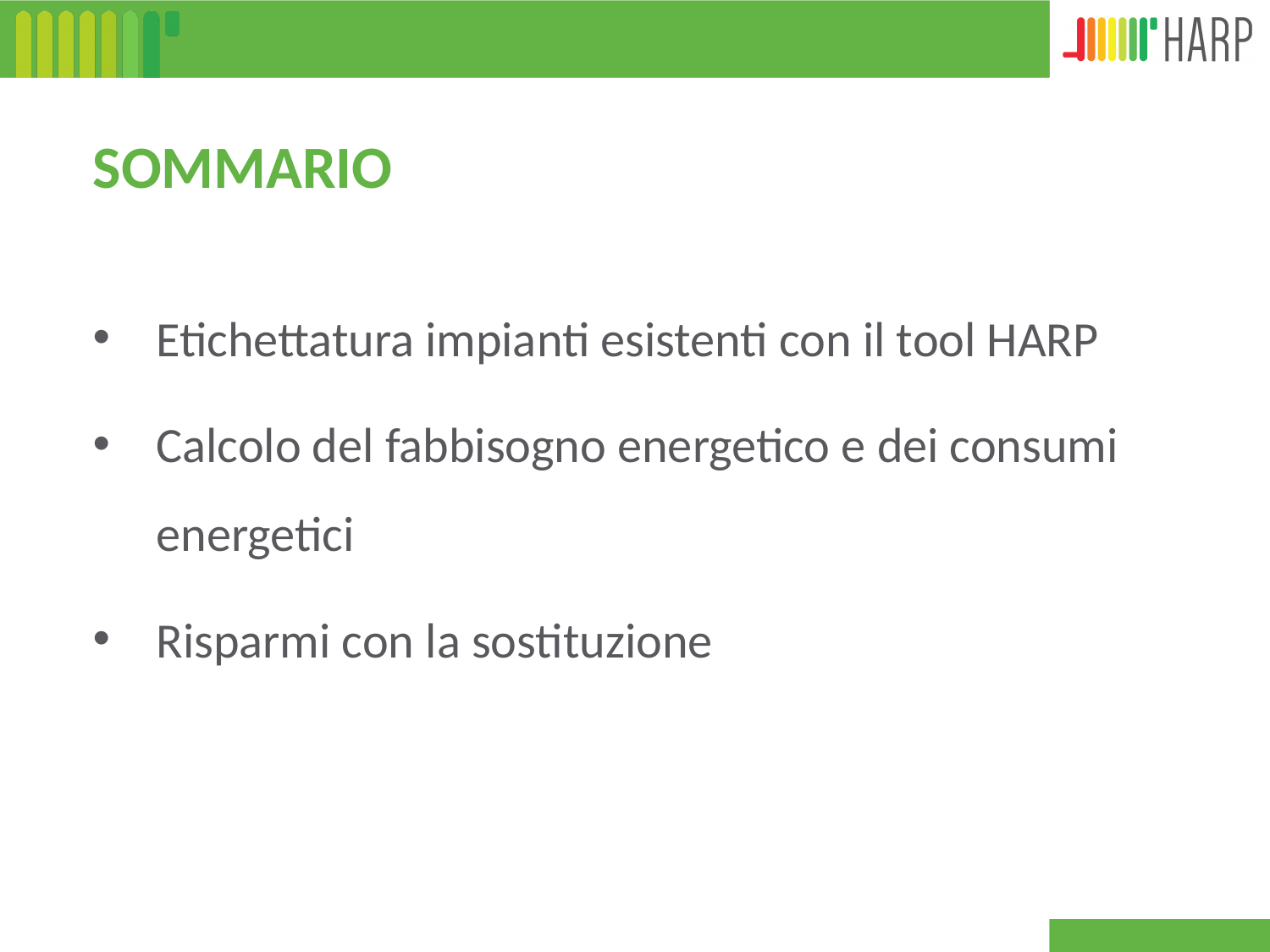

# SOMMARIO
Etichettatura impianti esistenti con il tool HARP
Calcolo del fabbisogno energetico e dei consumi energetici
Risparmi con la sostituzione